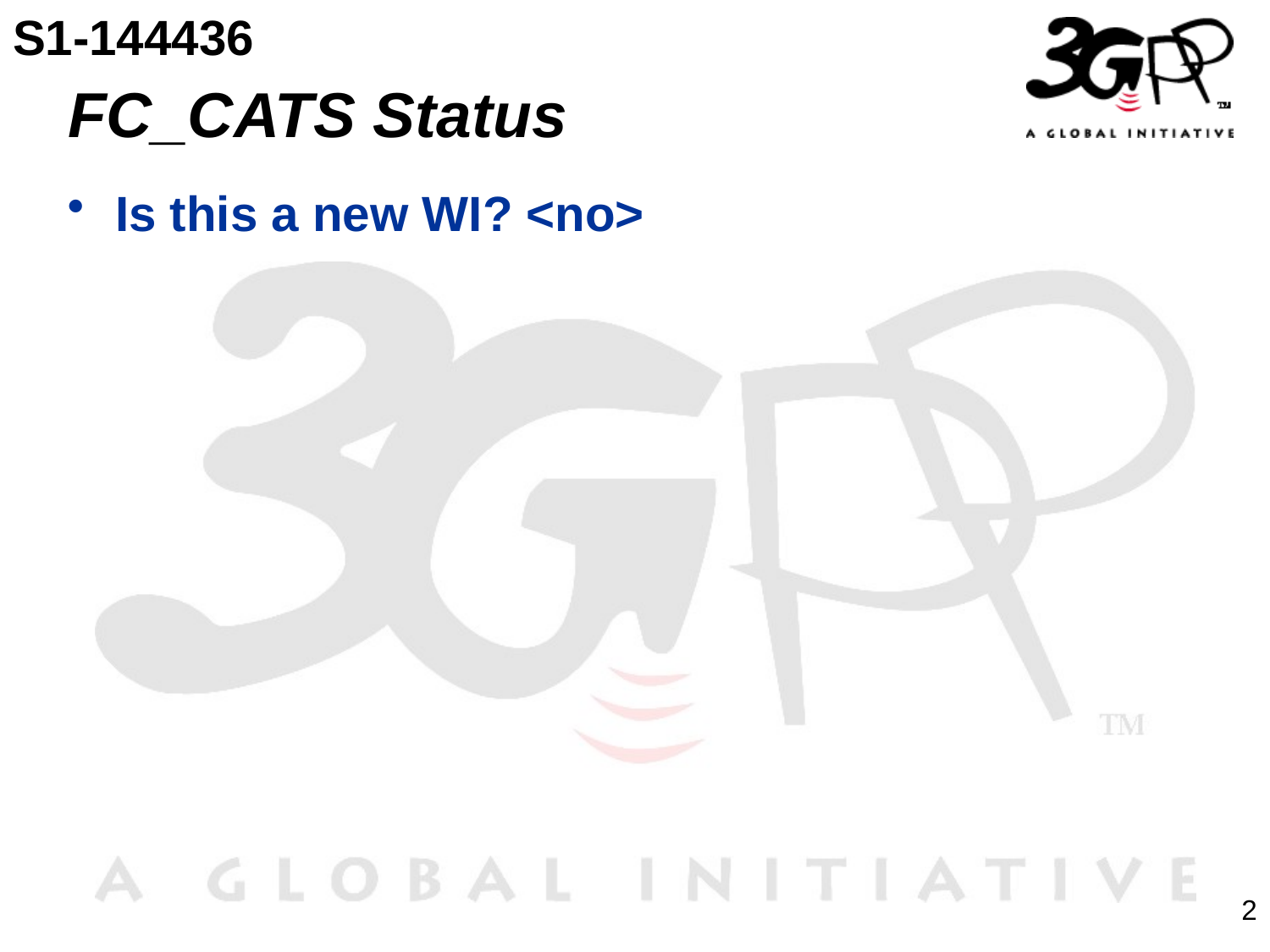

S1-144436
# FC_CATS Status
Is this a new WI? <no>

2